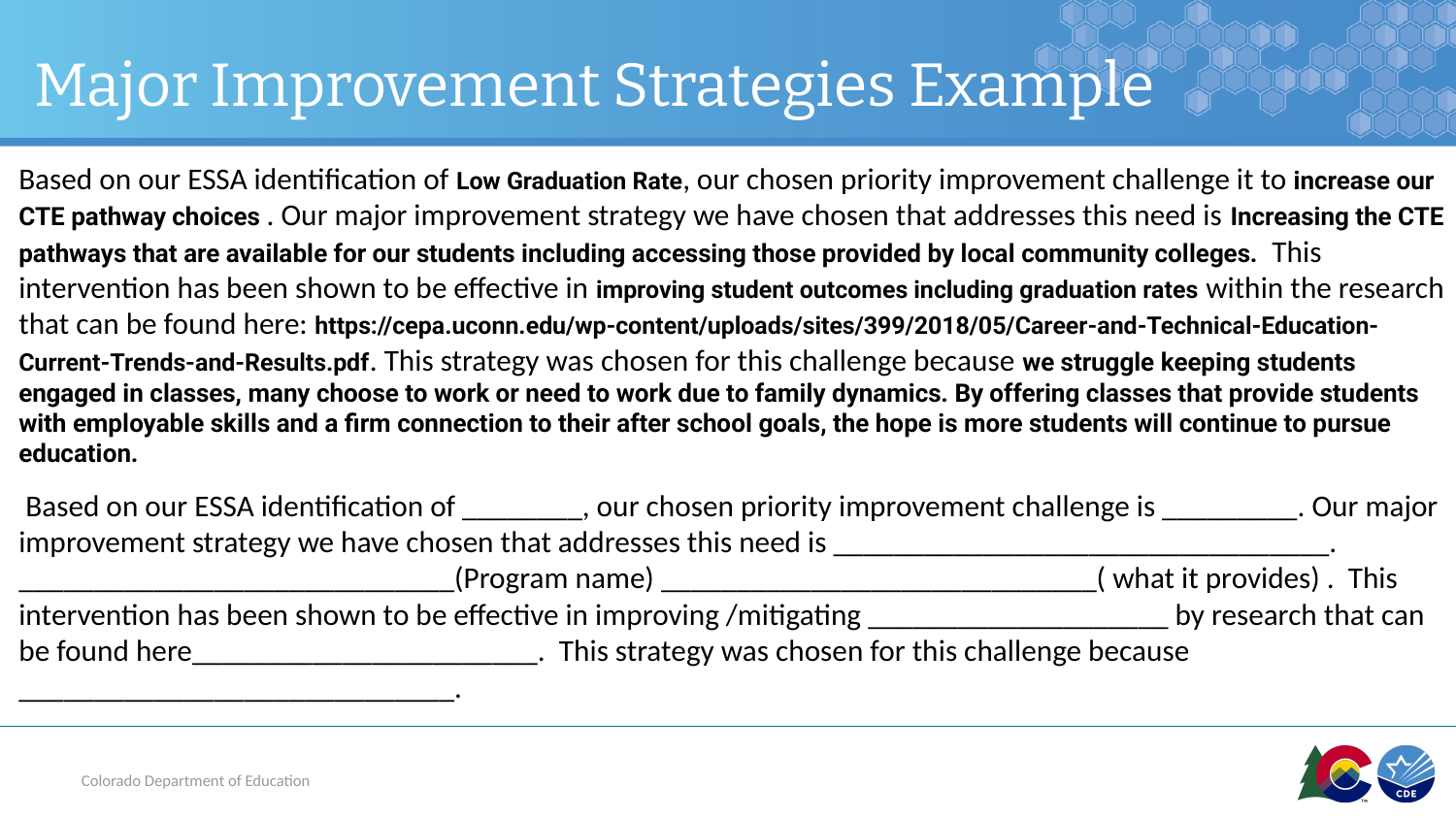

# Major Improvement Strategies Example
Based on our ESSA identification of Low Graduation Rate, our chosen priority improvement challenge it to increase our CTE pathway choices . Our major improvement strategy we have chosen that addresses this need is Increasing the CTE pathways that are available for our students including accessing those provided by local community colleges.  This intervention has been shown to be effective in improving student outcomes including graduation rates within the research that can be found here: https://cepa.uconn.edu/wp-content/uploads/sites/399/2018/05/Career-and-Technical-Education-Current-Trends-and-Results.pdf. This strategy was chosen for this challenge because we struggle keeping students engaged in classes, many choose to work or need to work due to family dynamics. By offering classes that provide students with employable skills and a firm connection to their after school goals, the hope is more students will continue to pursue education.
 Based on our ESSA identification of ________, our chosen priority improvement challenge is _________. Our major improvement strategy we have chosen that addresses this need is _________________________________.  _____________________________(Program name) _____________________________( what it provides) .  This intervention has been shown to be effective in improving /mitigating ____________________ by research that can be found here_______________________.  This strategy was chosen for this challenge because _____________________________.